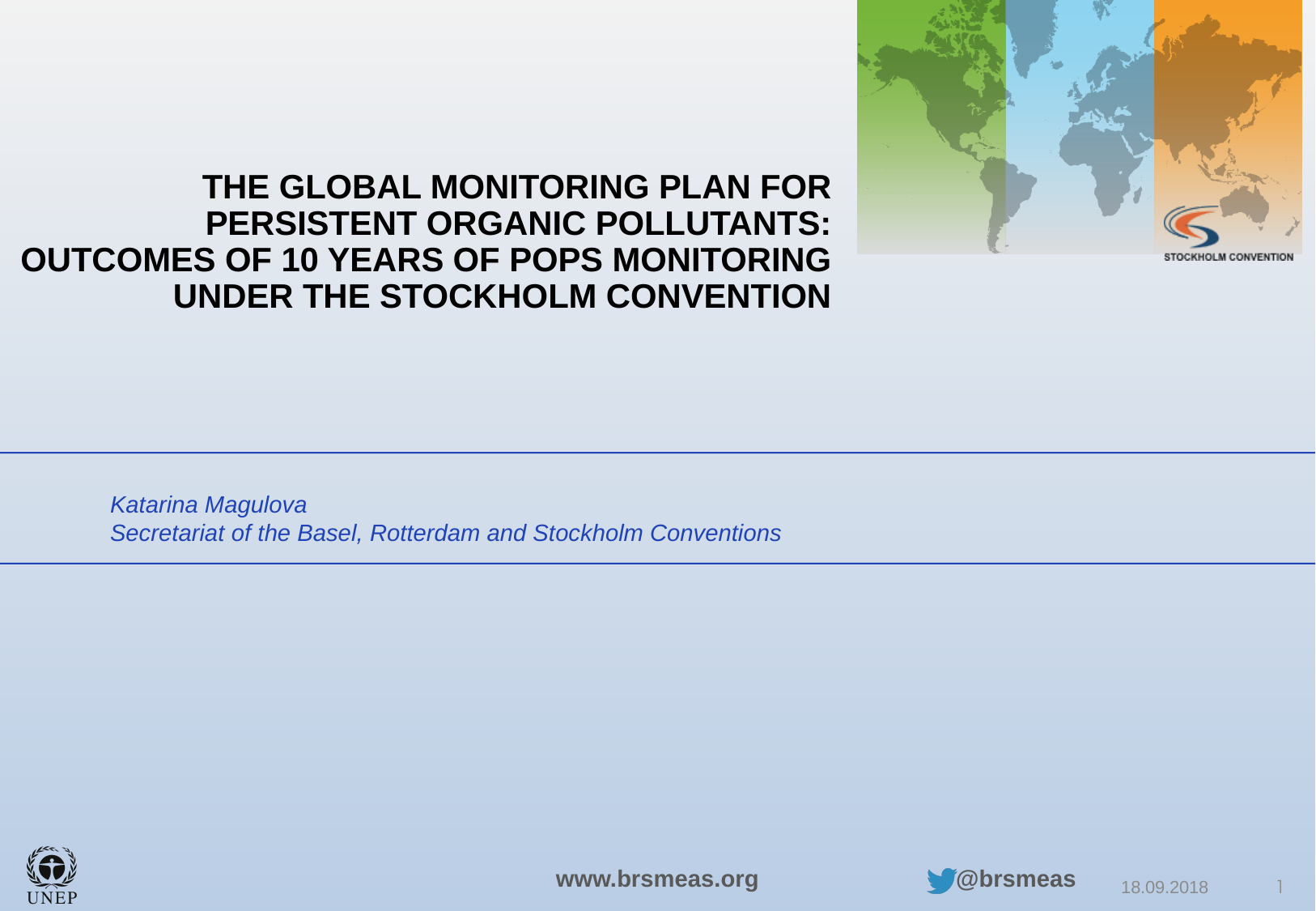

# The global monitoring plan for persistent organic pollutants: outcomes of 10 years of POPs monitoring under the Stockholm Convention

Katarina Magulova
Secretariat of the Basel, Rotterdam and Stockholm Conventions